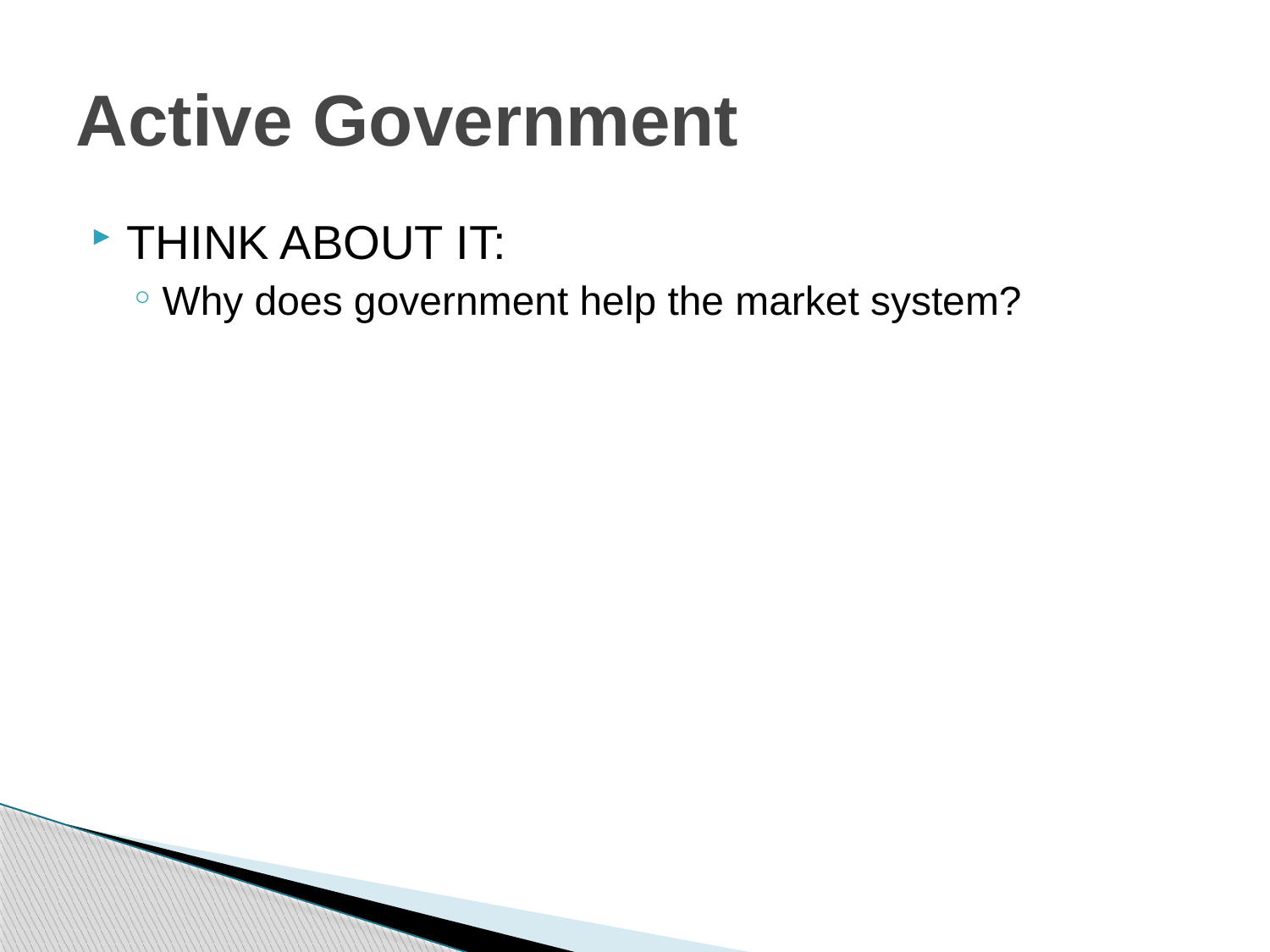

# Active Government
THINK ABOUT IT:
Why does government help the market system?